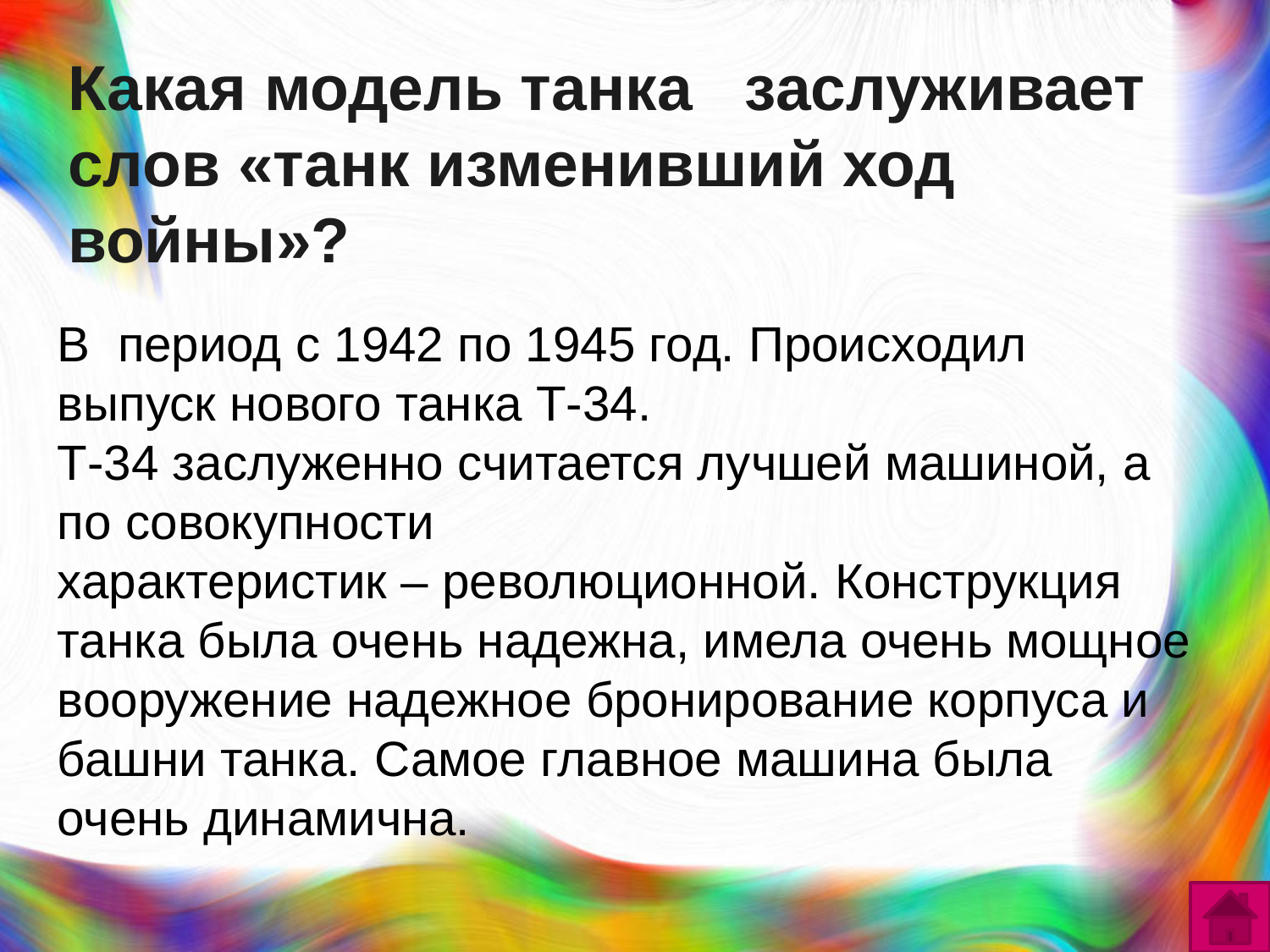

# Какая модель танка   заслуживает слов «танк изменивший ход войны»?
В  период с 1942 по 1945 год. Происходил выпуск нового танка Т-34.
Т-34 заслуженно считается лучшей машиной, а по совокупности
характеристик – революционной. Конструкция танка была очень надежна, имела очень мощное вооружение надежное бронирование корпуса и башни танка. Самое главное машина была очень динамична.